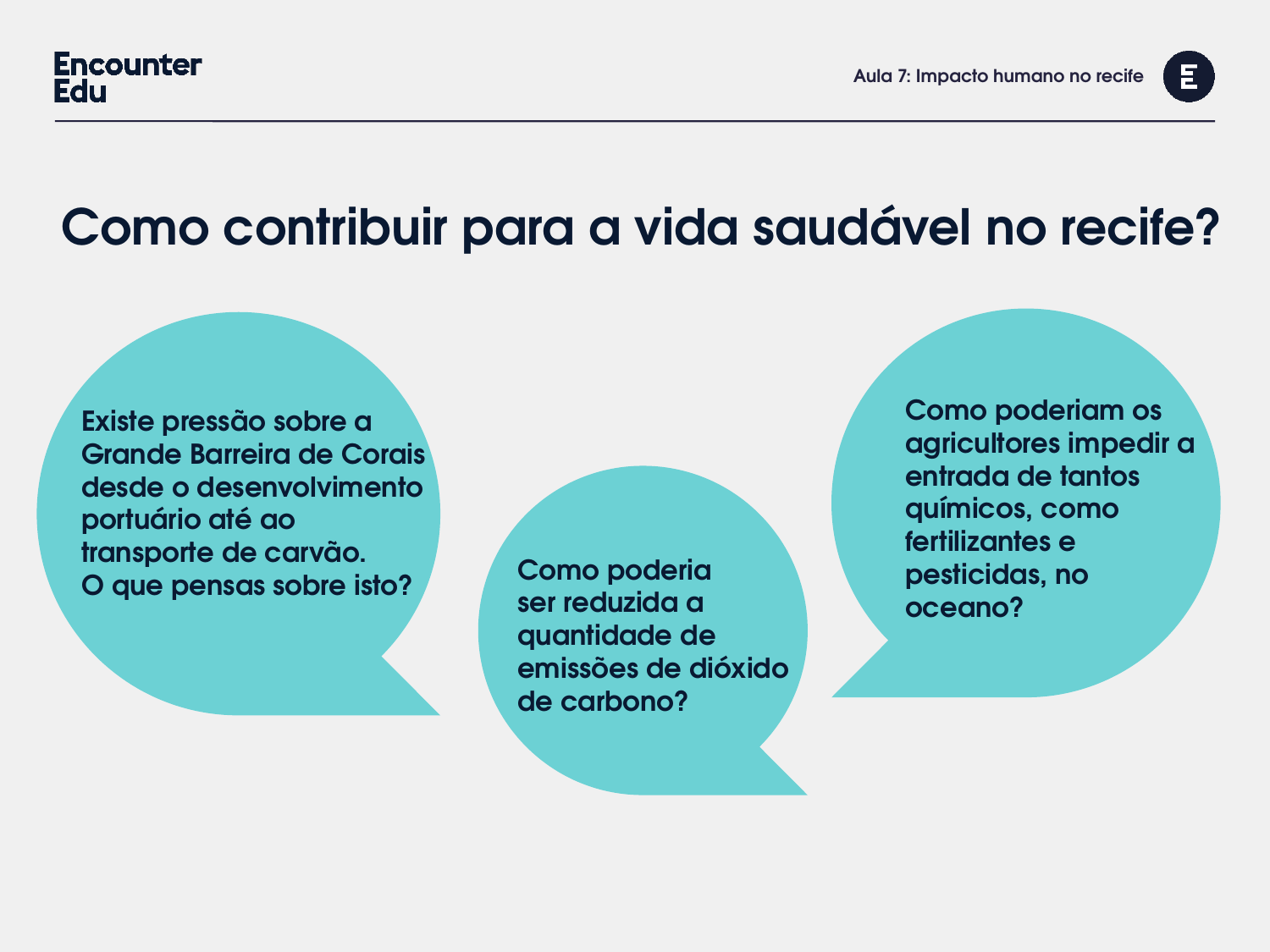

# Aula 7: Impacto humano no recife
Como contribuir para a vida saudável no recife?

Como poderiam os agricultores impedir a entrada de tantos químicos, como fertilizantes e pesticidas, no oceano?
Existe pressão sobre a Grande Barreira de Corais desde o desenvolvimento portuário até ao transporte de carvão.
O que pensas sobre isto?

Como poderia
ser reduzida a quantidade de emissões de dióxido de carbono?